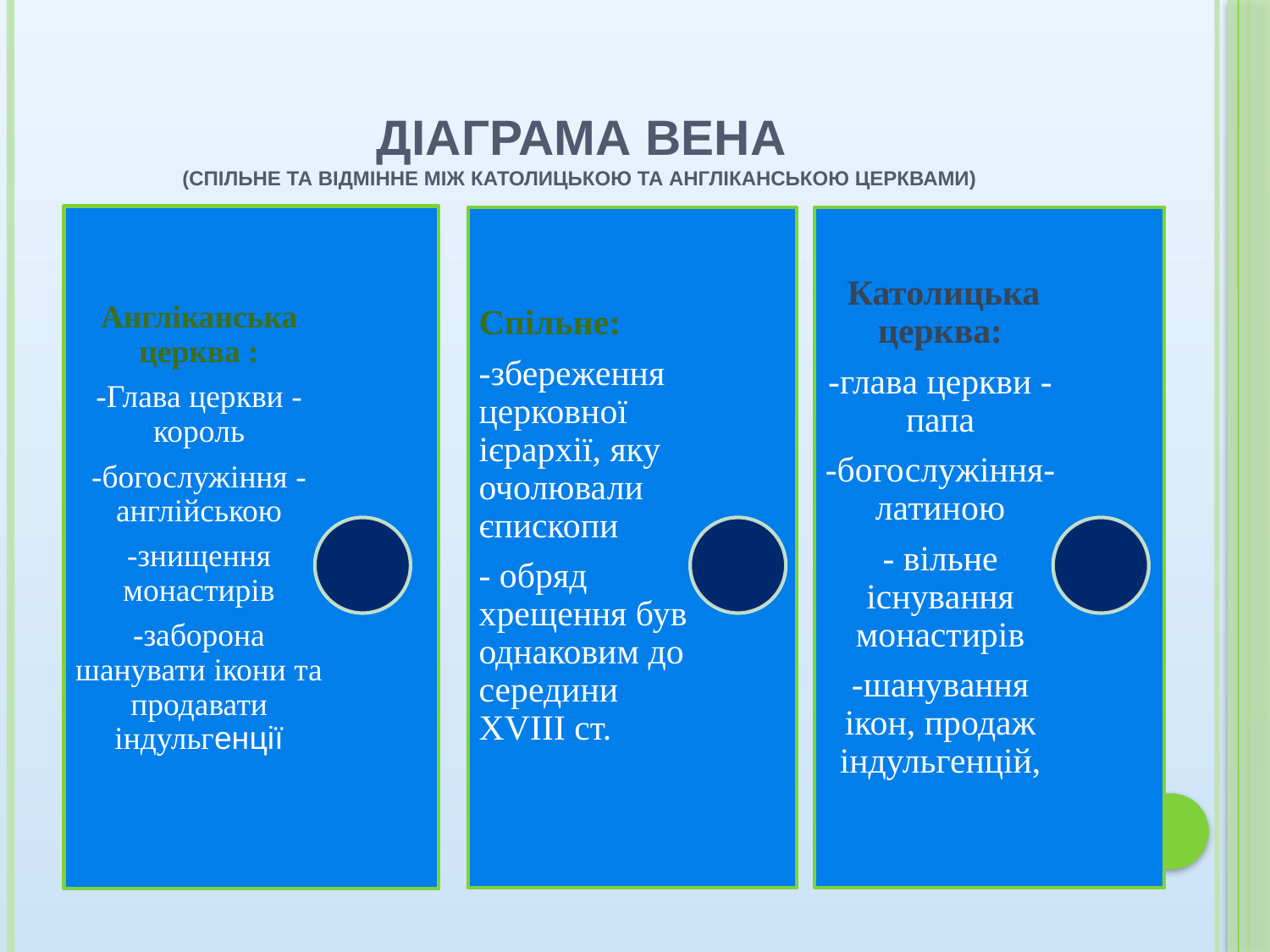

# Діаграма Вена (спільне та відмінне між католицькою та англіканською церквами)
Англіканська церква :
-Глава церкви - король
-богослужіння - англійською
-знищення монастирів
-заборона шанувати ікони та продавати індульгенції

Спільне:
-збереження церковної ієрархії, яку очолювали єпископи
- обряд хрещення був однаковим до середини XVIII ст.

 Католицька церква:
-глава церкви - папа
-богослужіння- латиною
- вільне існування монастирів
-шанування ікон, продаж індульгенцій,